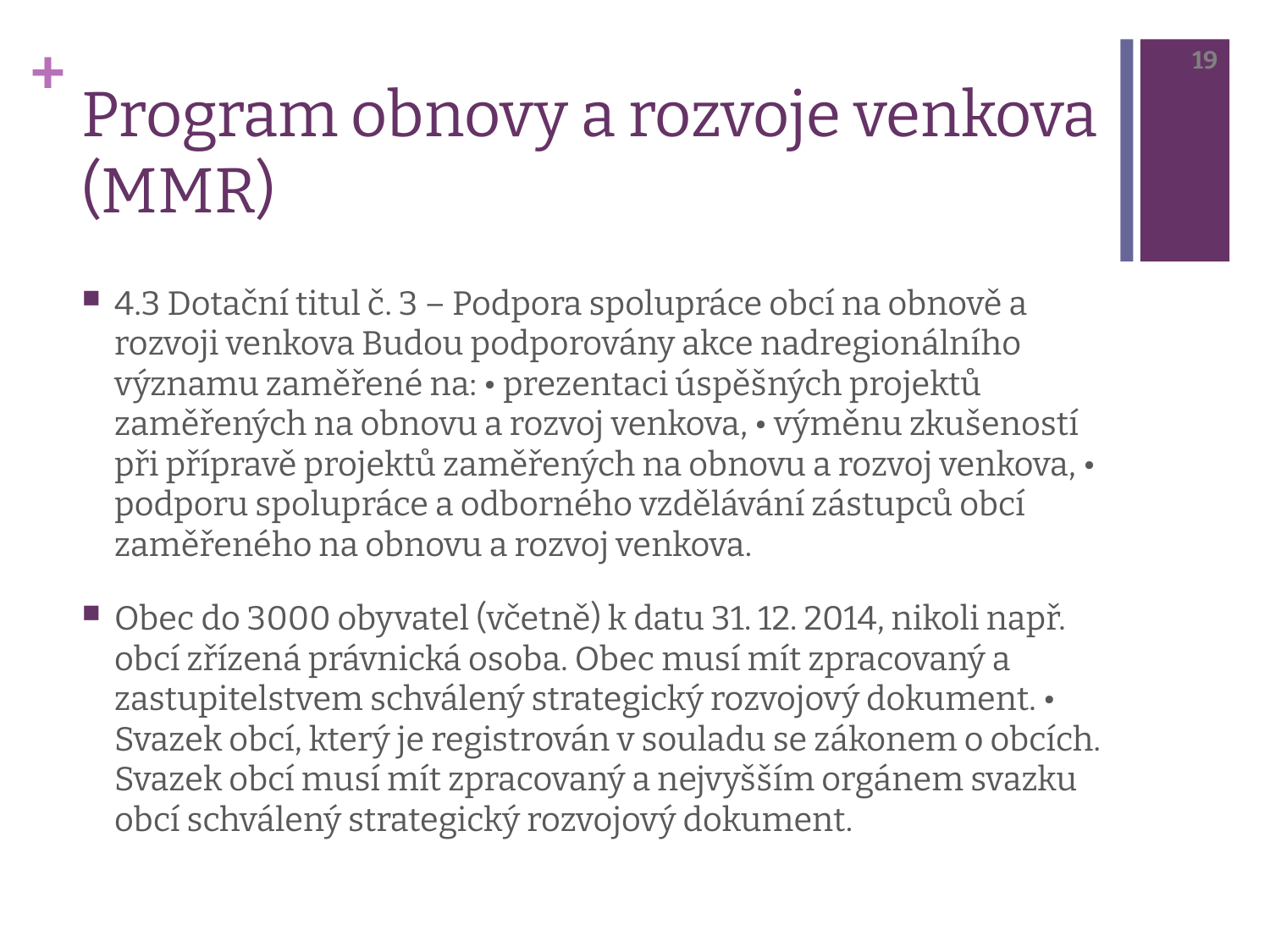

19
# Program obnovy a rozvoje venkova (MMR)
4.3 Dotační titul č. 3 – Podpora spolupráce obcí na obnově a rozvoji venkova Budou podporovány akce nadregionálního významu zaměřené na: • prezentaci úspěšných projektů zaměřených na obnovu a rozvoj venkova, • výměnu zkušeností při přípravě projektů zaměřených na obnovu a rozvoj venkova, • podporu spolupráce a odborného vzdělávání zástupců obcí zaměřeného na obnovu a rozvoj venkova.
Obec do 3000 obyvatel (včetně) k datu 31. 12. 2014, nikoli např. obcí zřízená právnická osoba. Obec musí mít zpracovaný a zastupitelstvem schválený strategický rozvojový dokument. • Svazek obcí, který je registrován v souladu se zákonem o obcích. Svazek obcí musí mít zpracovaný a nejvyšším orgánem svazku obcí schválený strategický rozvojový dokument.